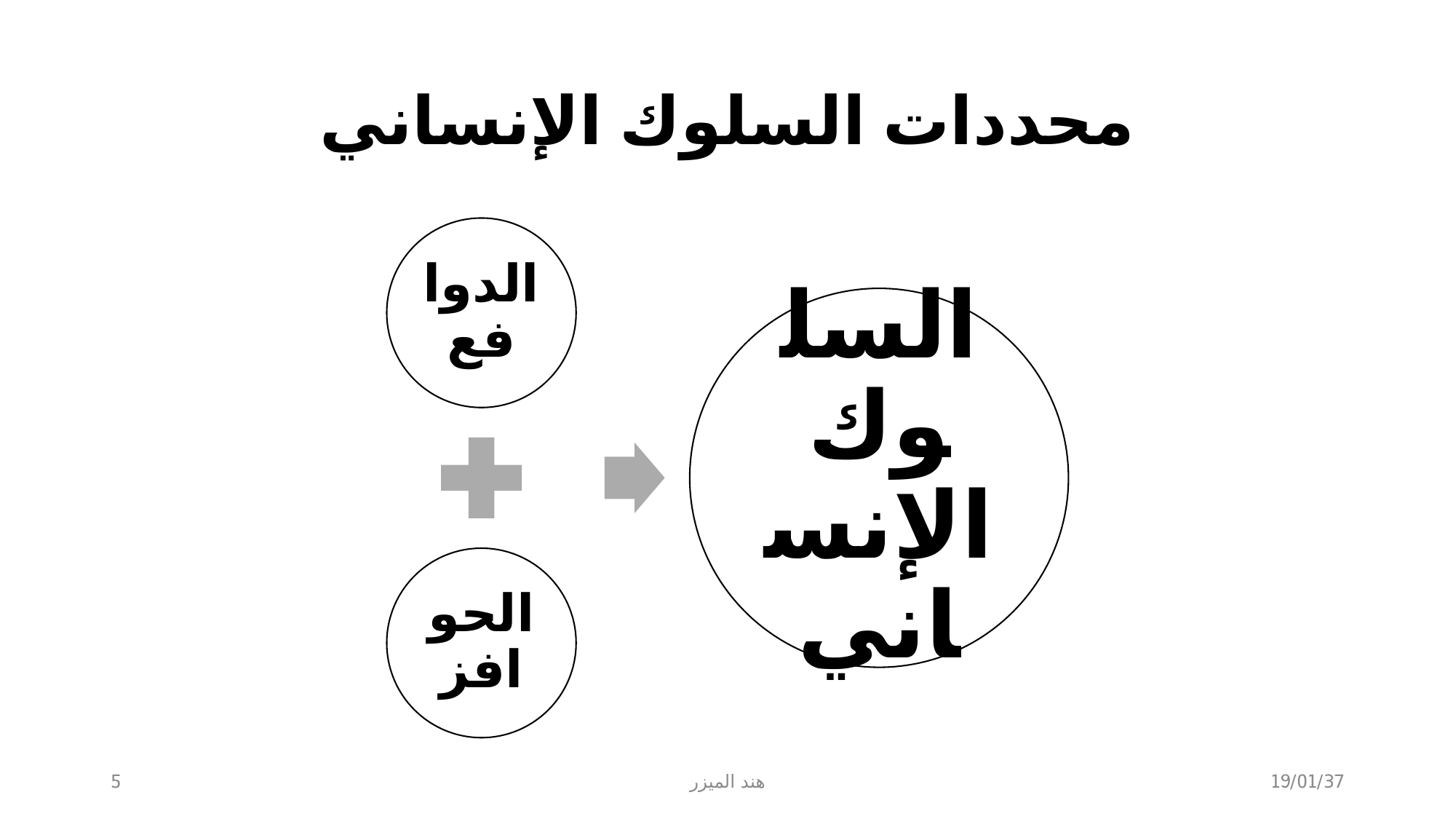

# محددات السلوك الإنساني
الدوافع

الحوافز

السلوك الإنساني
5
هند الميزر
19/01/37